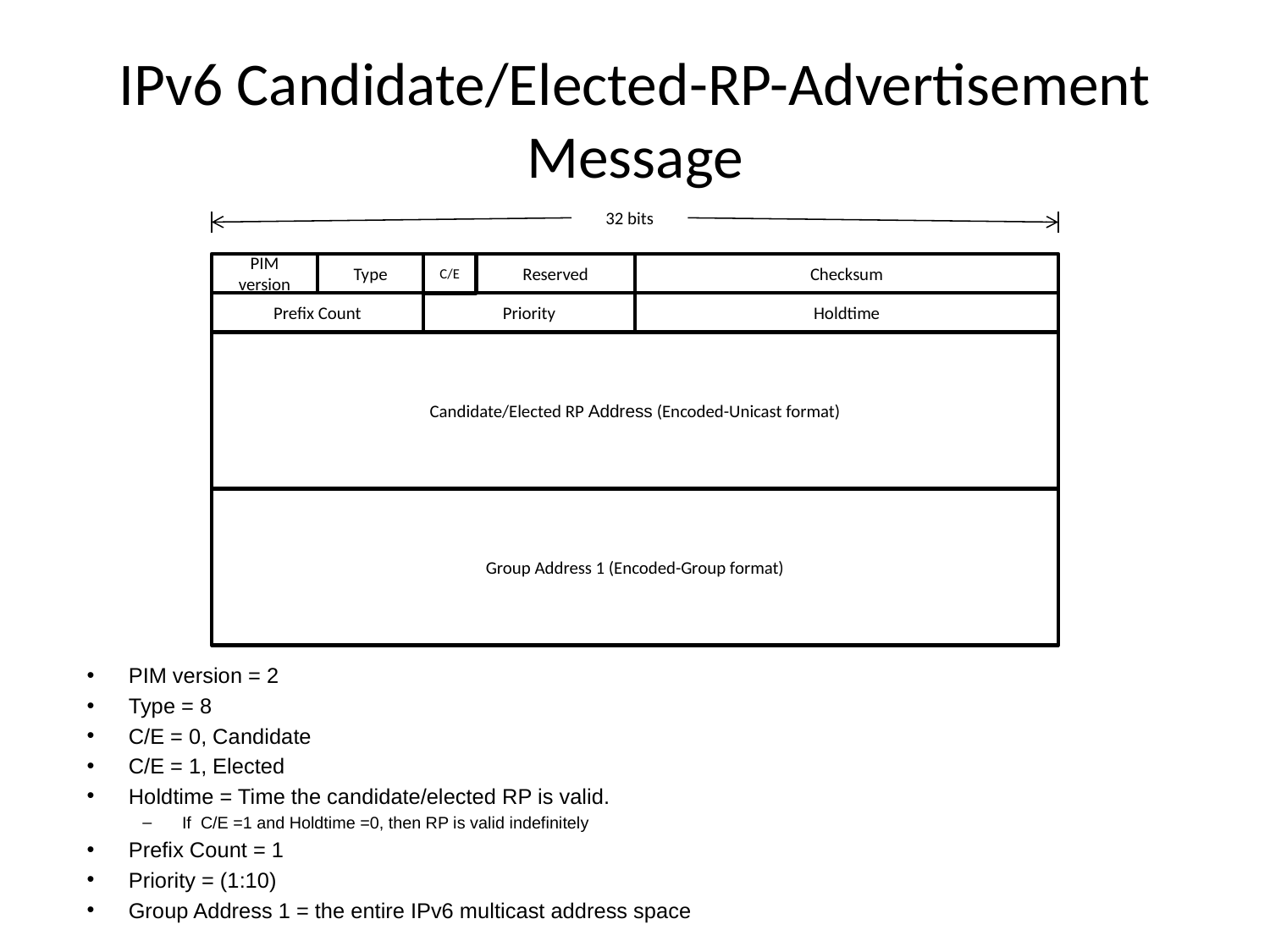

# IPv6 Candidate/Elected-RP-Advertisement Message
32 bits
PIM version
Type
C/E
Reserved
Checksum
Prefix Count
Priority
Holdtime
Candidate/Elected RP Address (Encoded-Unicast format)
Group Address 1 (Encoded-Group format)
PIM version = 2
Type = 8
C/E = 0, Candidate
C/E = 1, Elected
Holdtime = Time the candidate/elected RP is valid.
 If  C/E =1 and Holdtime =0, then RP is valid indefinitely
Prefix Count = 1
Priority = (1:10)
Group Address 1 = the entire IPv6 multicast address space